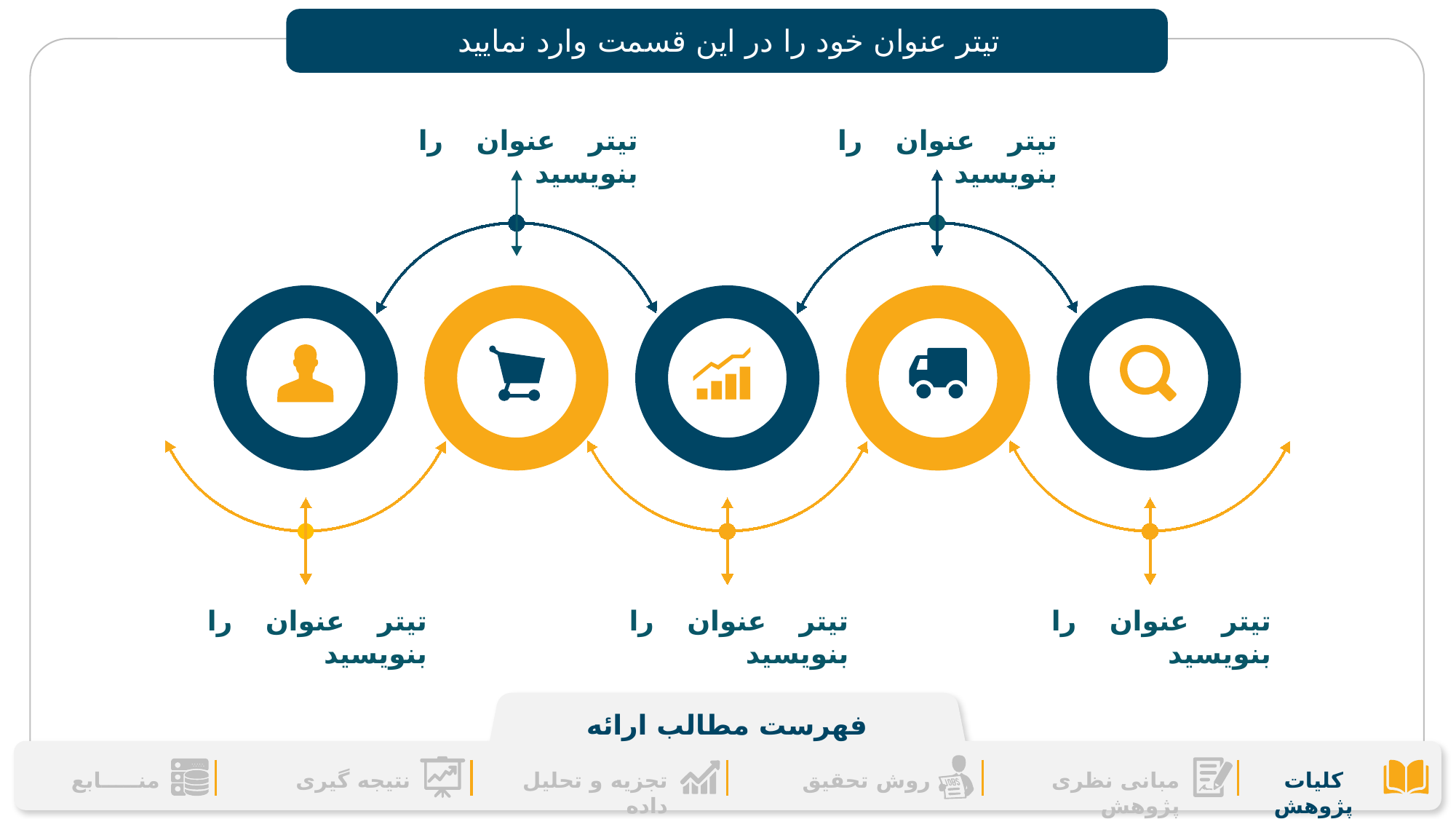

تیتر عنوان خود را در این قسمت وارد نمایید
تیتر عنوان را بنویسید
تیتر عنوان را بنویسید

تیتر عنوان را بنویسید
تیتر عنوان را بنویسید
تیتر عنوان را بنویسید